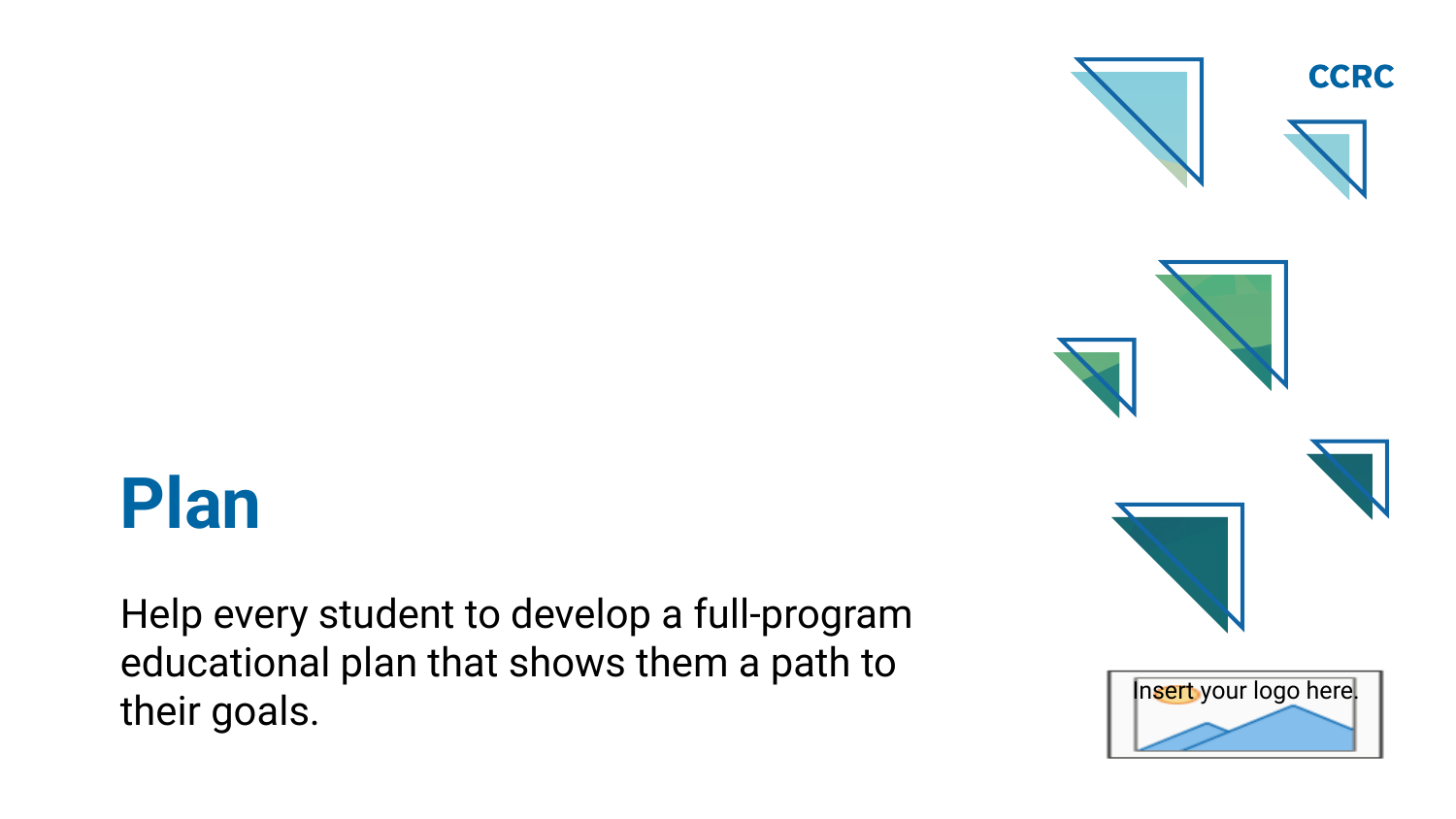

# Plan
Help every student to develop a full-program educational plan that shows them a path to their goals.